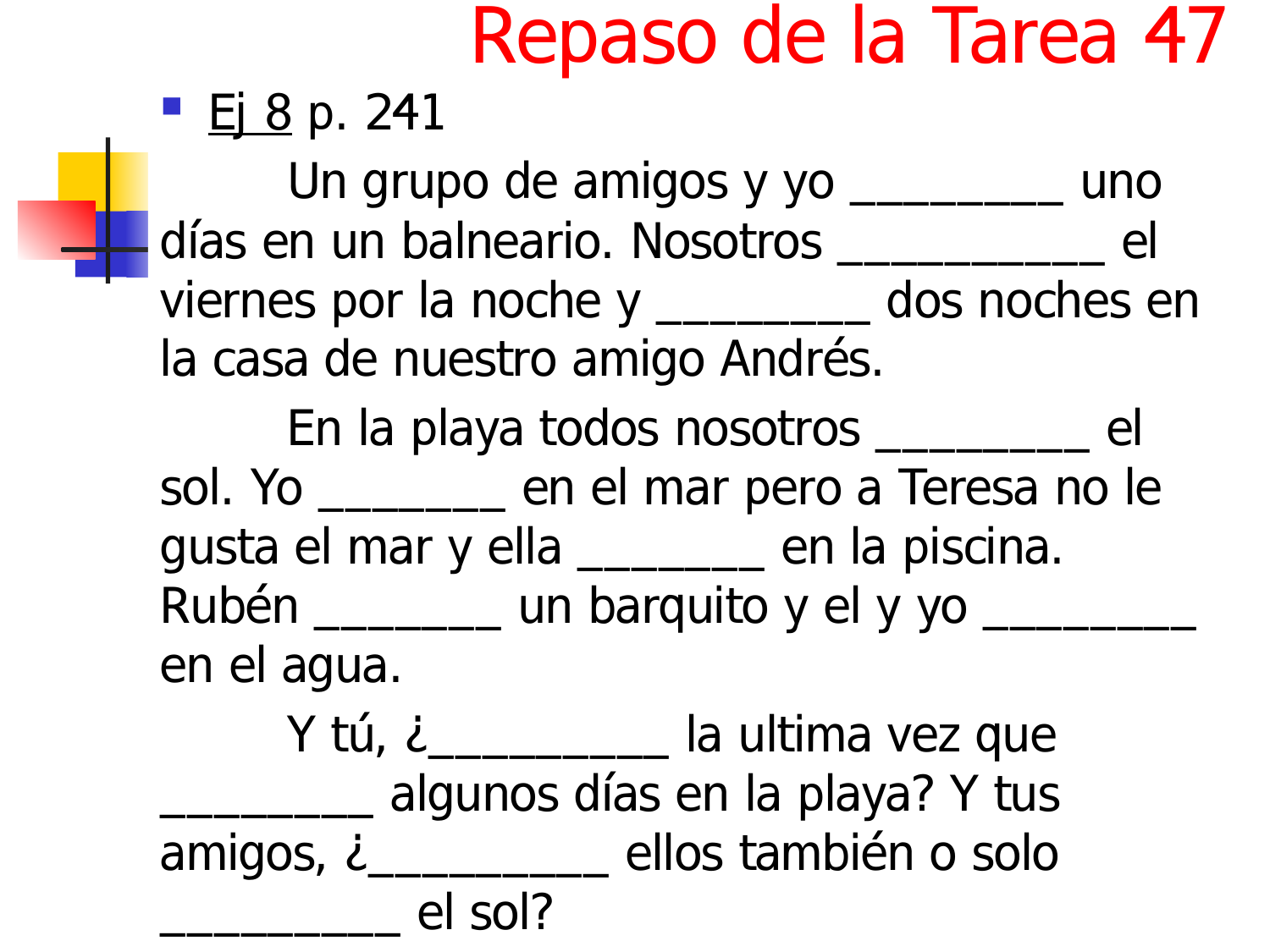

# Repaso de la Tarea 47
Ej 8 p. 241
	Un grupo de amigos y yo ________ uno días en un balneario. Nosotros __________ el viernes por la noche y ________ dos noches en la casa de nuestro amigo Andrés.
	En la playa todos nosotros ________ el sol. Yo _______ en el mar pero a Teresa no le gusta el mar y ella _______ en la piscina. Rubén _______ un barquito y el y yo ________ en el agua.
	Y tú, ¿_________ la ultima vez que ________ algunos días en la playa? Y tus amigos, ¿_________ ellos también o solo _________ el sol?